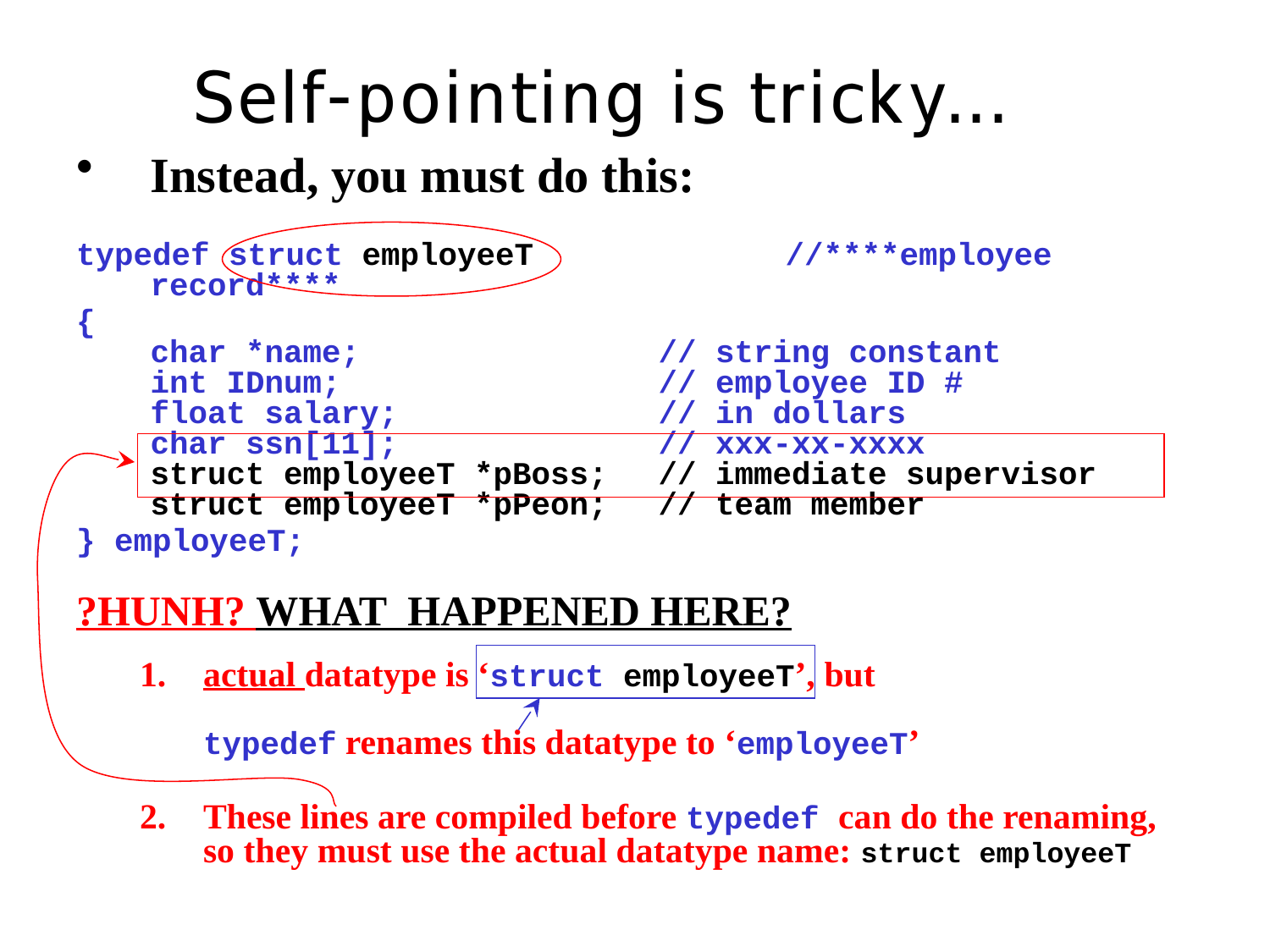

# Self-pointing is tricky...
Instead, you must do this:

typedef struct employeeT 		//****employee record****
{
char *name;			// string constant
int IDnum;			// employee ID #
float salary;			// in dollars
char ssn[11];			// xxx-xx-xxxx
struct employeeT *pBoss; 	// immediate supervisor
struct employeeT *pPeon; 	// team member
} employeeT;
?HUNH? WHAT  HAPPENED HERE?

actual datatype is ‘struct employeeT’, but
typedef renames this datatype to ‘employeeT’
These lines are compiled before typedef can do the renaming,
so they must use the actual datatype name: struct employeeT